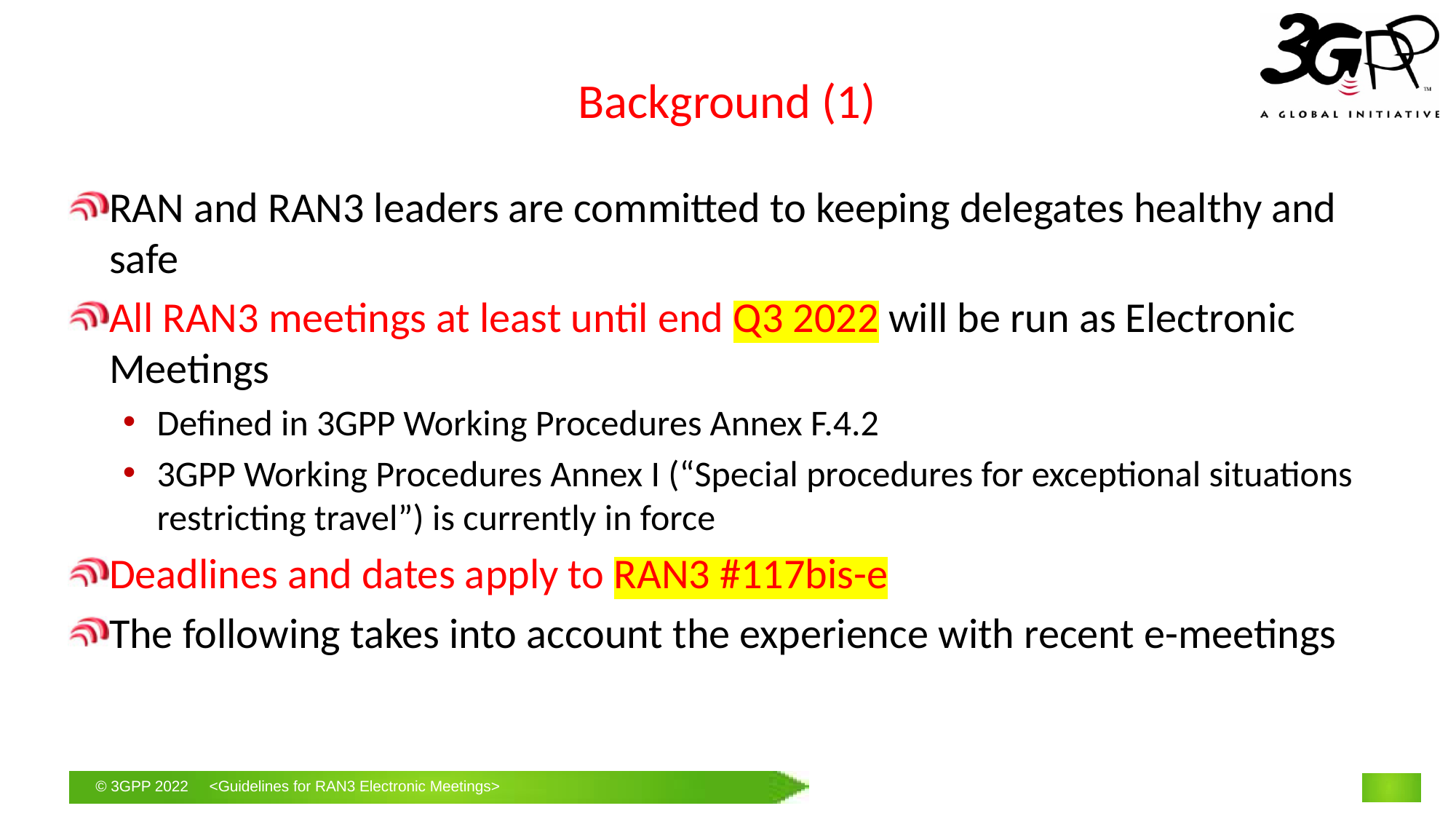

# Background (1)
RAN and RAN3 leaders are committed to keeping delegates healthy and safe
All RAN3 meetings at least until end Q3 2022 will be run as Electronic Meetings
Defined in 3GPP Working Procedures Annex F.4.2
3GPP Working Procedures Annex I (“Special procedures for exceptional situations restricting travel”) is currently in force
Deadlines and dates apply to RAN3 #117bis-e
The following takes into account the experience with recent e-meetings
2